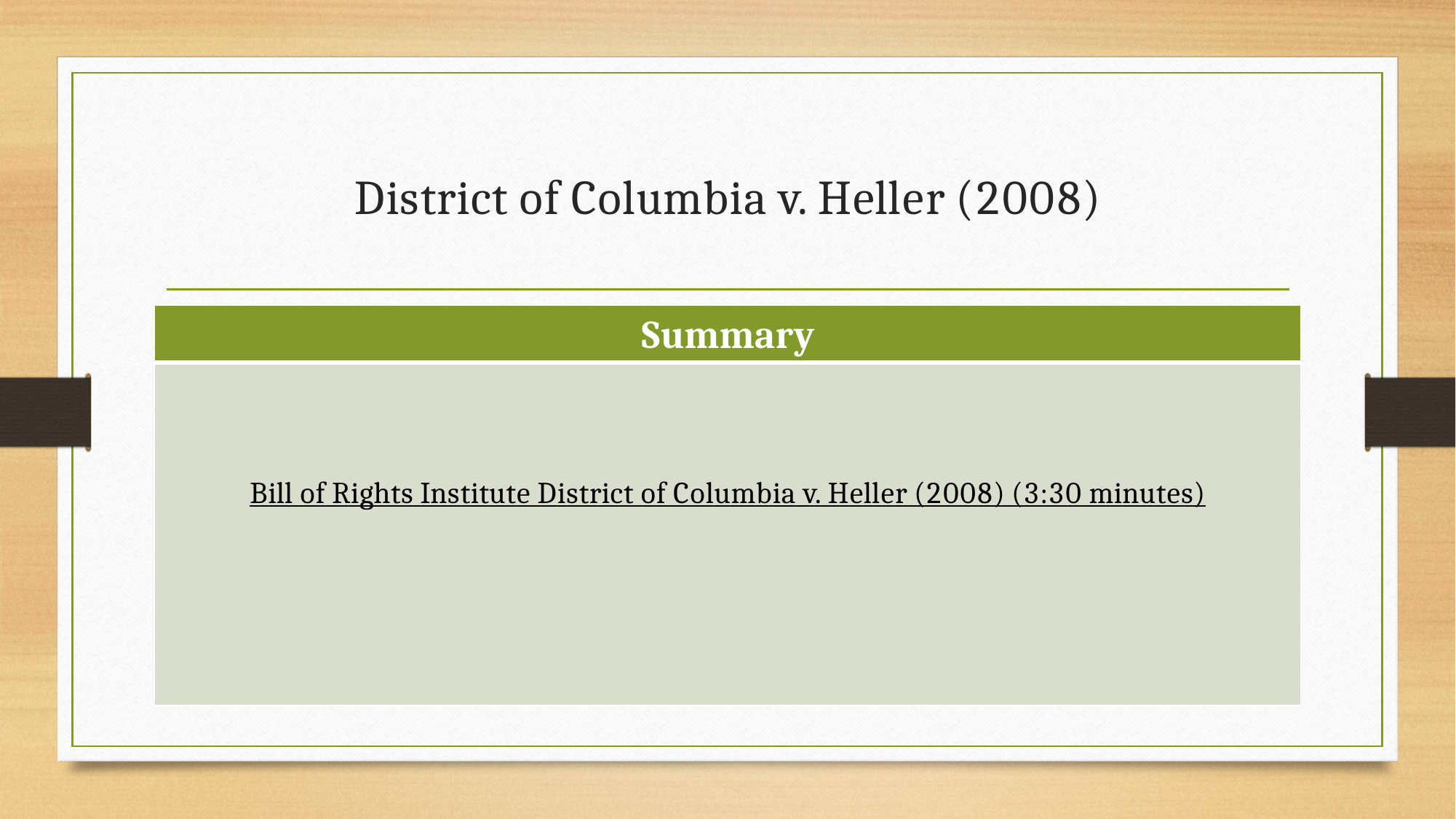

# District of Columbia v. Heller (2008)
| Summary |
| --- |
| Bill of Rights Institute District of Columbia v. Heller (2008) (3:30 minutes) |